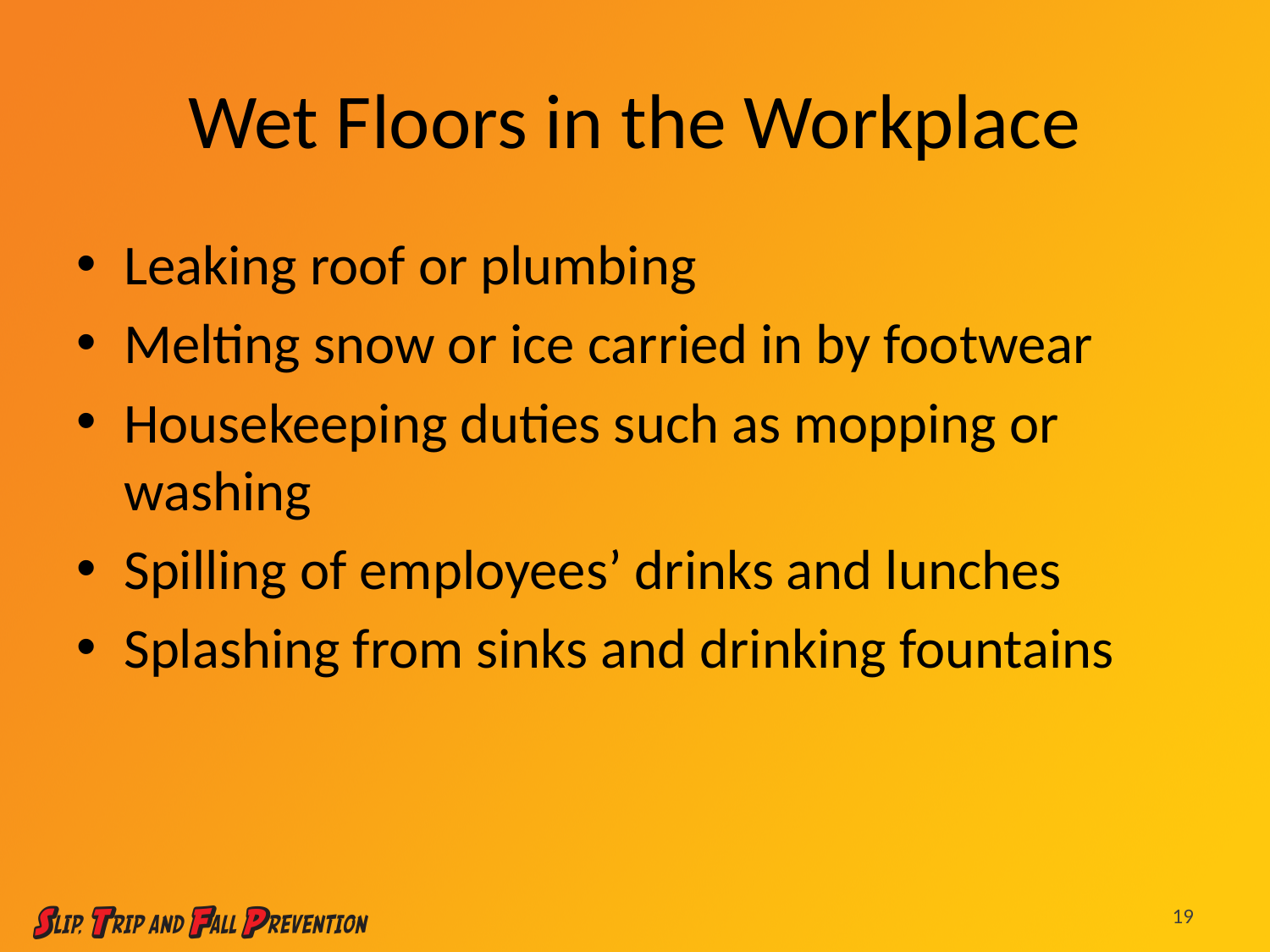

# Wet Floors in the Workplace
Leaking roof or plumbing
Melting snow or ice carried in by footwear
Housekeeping duties such as mopping or washing
Spilling of employees’ drinks and lunches
Splashing from sinks and drinking fountains
19